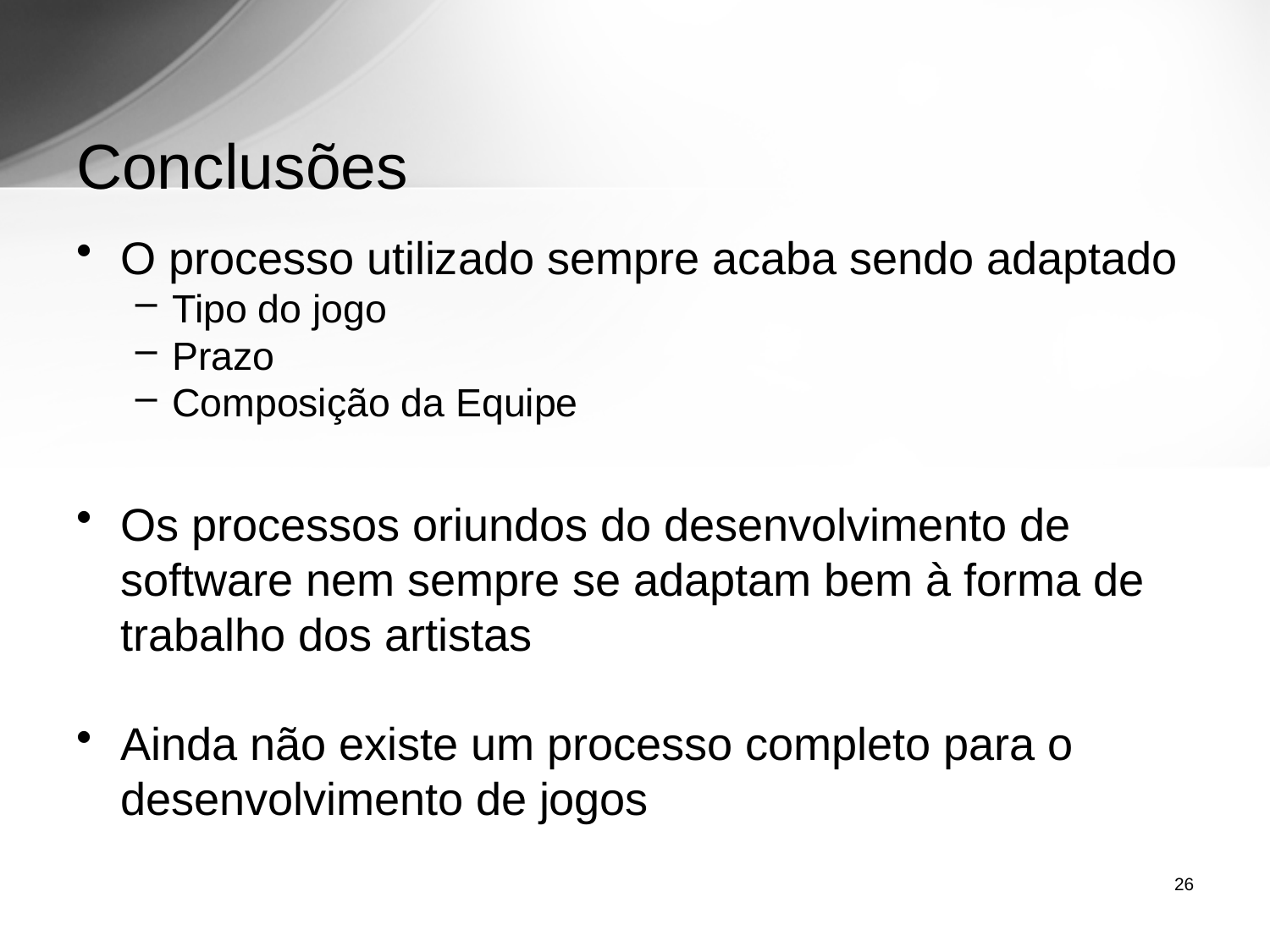

# Conclusões
O processo utilizado sempre acaba sendo adaptado
Tipo do jogo
Prazo
Composição da Equipe

Os processos oriundos do desenvolvimento de software nem sempre se adaptam bem à forma de trabalho dos artistas

Ainda não existe um processo completo para o desenvolvimento de jogos
26